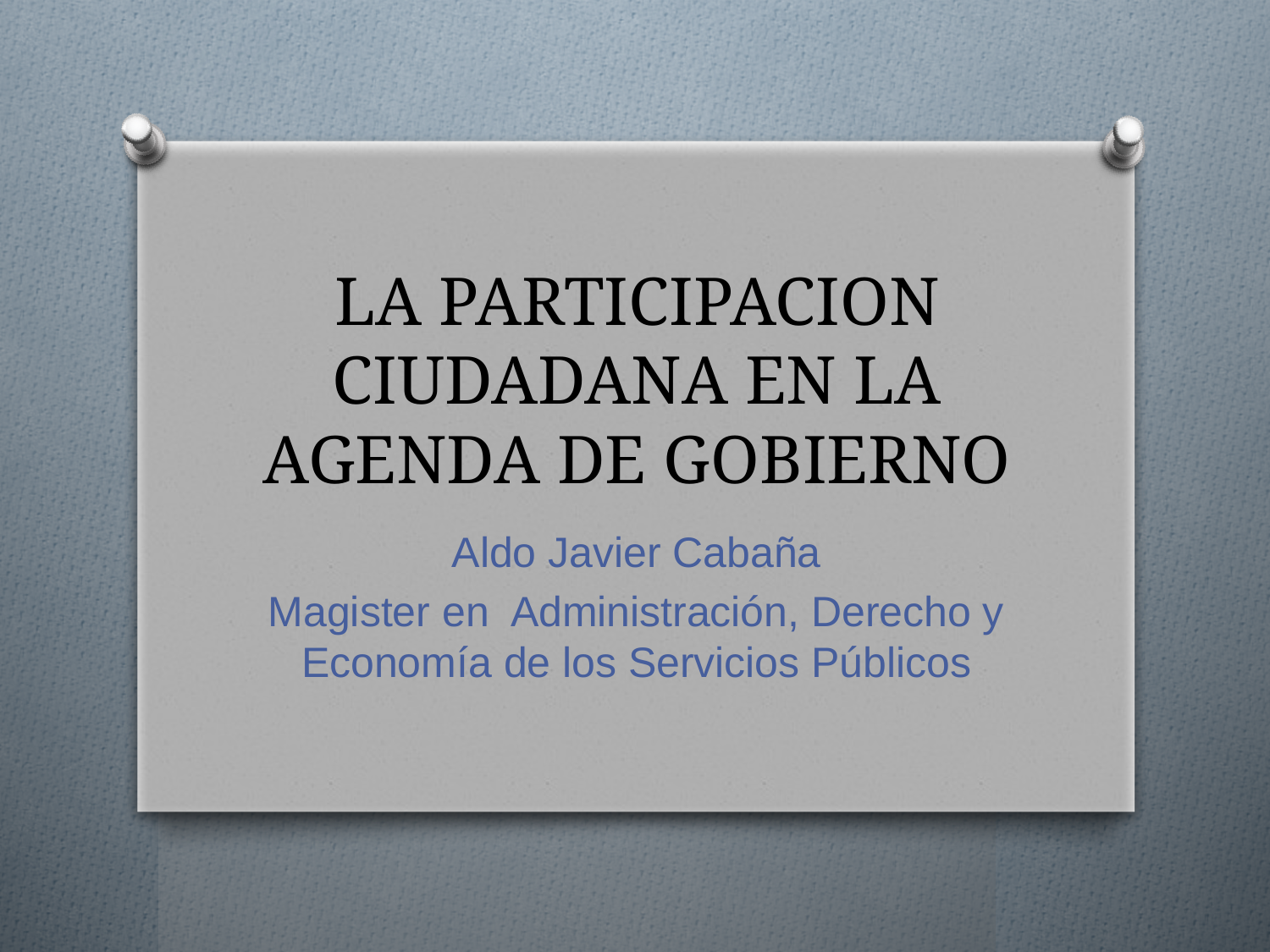

# LA PARTICIPACION CIUDADANA EN LA AGENDA DE GOBIERNO
Aldo Javier Cabaña
Magister en  Administración, Derecho y Economía de los Servicios Públicos